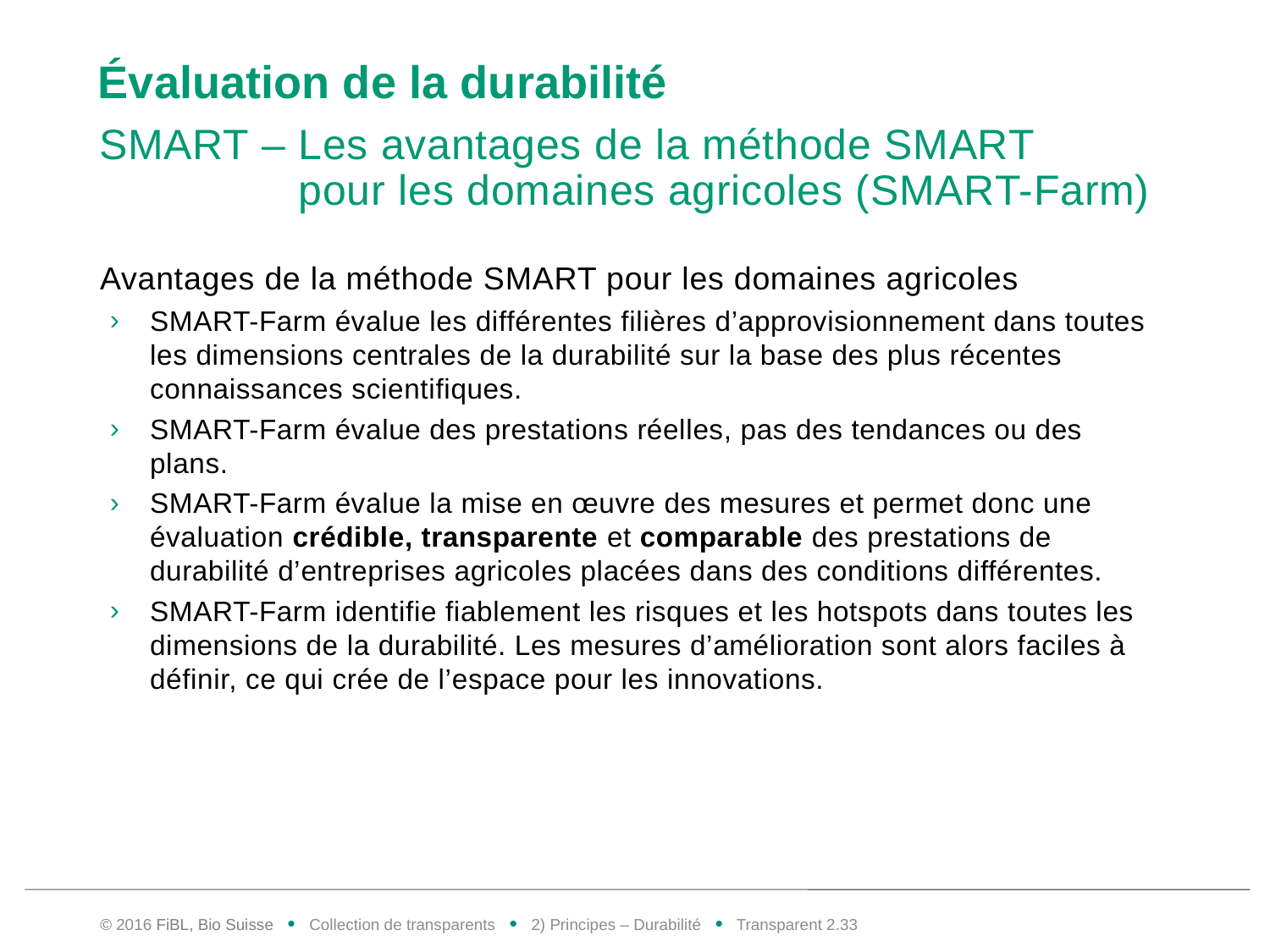

# Évaluation de la durabilité
SMART – Les avantages de la méthode SMART
pour les domaines agricoles (SMART-Farm)
Avantages de la méthode SMART pour les domaines agricoles
SMART-Farm évalue les différentes filières d’approvisionnement dans toutes les dimensions centrales de la durabilité sur la base des plus récentes connaissances scientifiques.
SMART-Farm évalue des prestations réelles, pas des tendances ou des plans.
SMART-Farm évalue la mise en œuvre des mesures et permet donc une évaluation crédible, transparente et comparable des prestations de durabilité d’entreprises agricoles placées dans des conditions différentes.
SMART-Farm identifie fiablement les risques et les hotspots dans toutes les dimensions de la durabilité. Les mesures d’amélioration sont alors faciles à définir, ce qui crée de l’espace pour les innovations.

© 2016 FiBL, Bio Suisse   •   Collection de transparents   •   2) Principes – Durabilité   •   Transparent 2.33